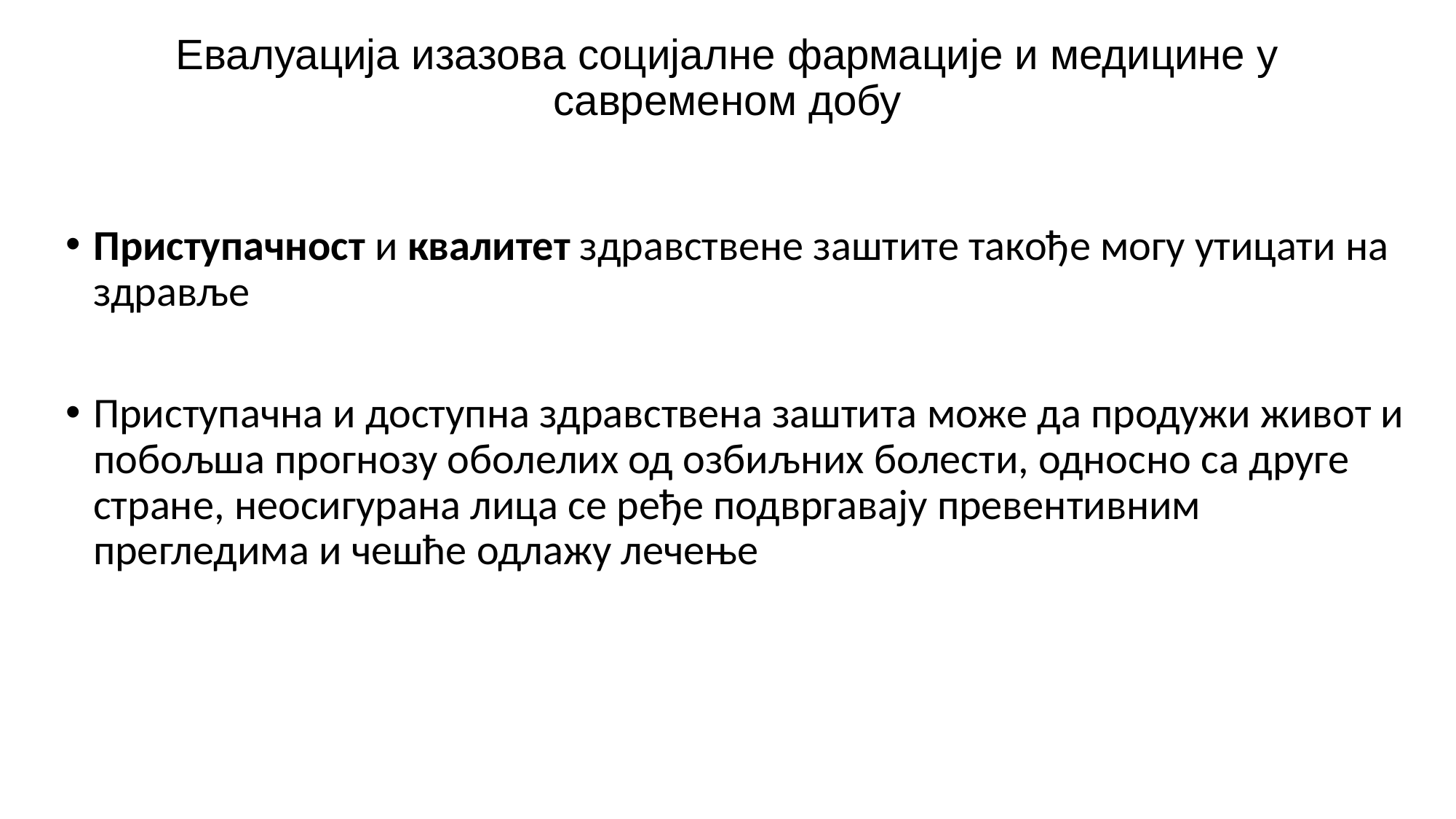

# Евалуација изазова социјалне фармације и медицине у савременом добу
Приступачност и квалитет здравствене заштите такође могу утицати на здравље

Приступачна и доступна здравствена заштита може да продужи живот и побољша прогнозу оболелих од озбиљних болести, односно са друге стране, неосигурана лица се ређе подвргавају превентивним прегледима и чешће одлажу лечење